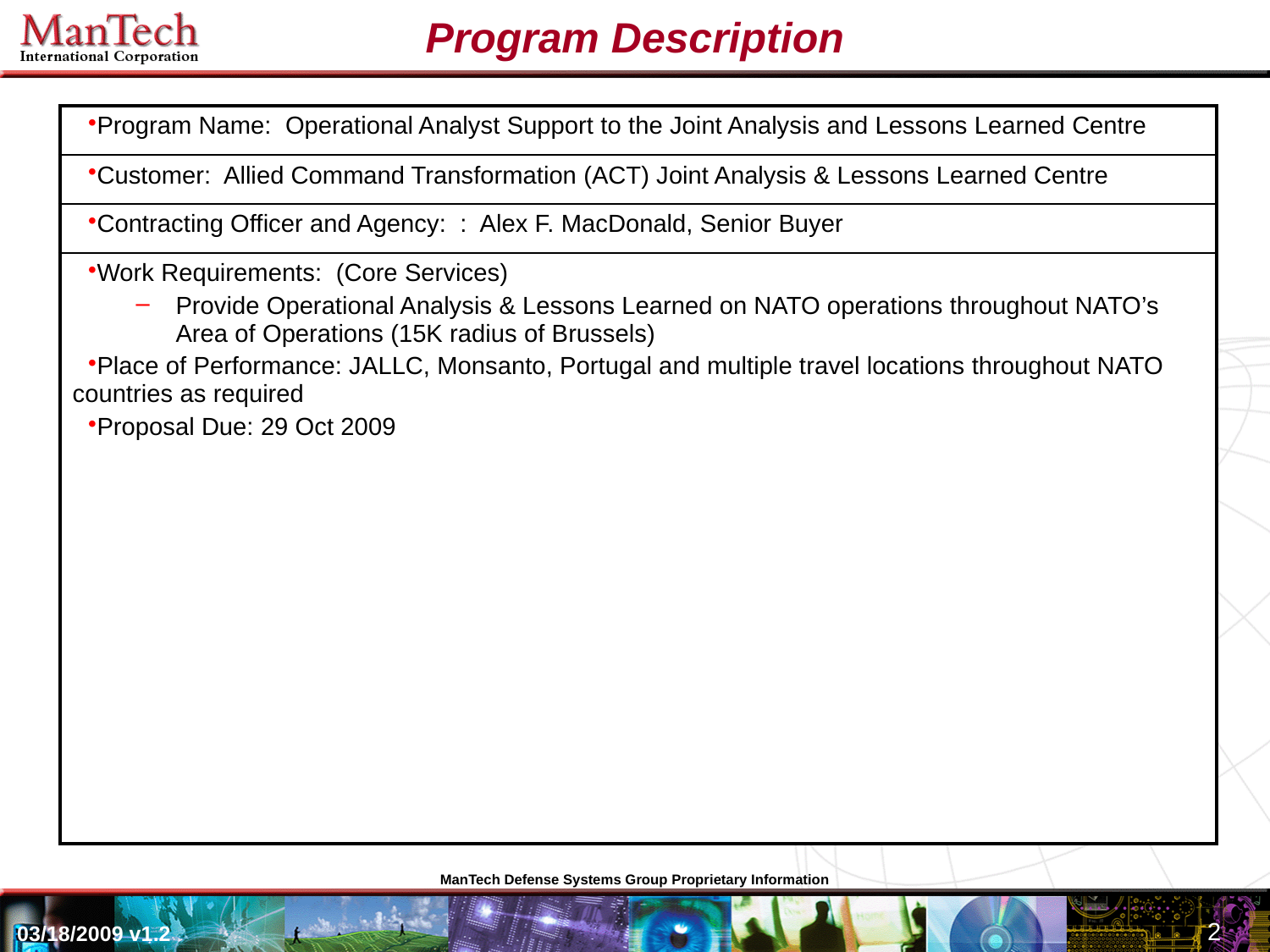

# Program Description
| Program Name: Operational Analyst Support to the Joint Analysis and Lessons Learned Centre |
| --- |
| Customer: Allied Command Transformation (ACT) Joint Analysis & Lessons Learned Centre |
| Contracting Officer and Agency: : Alex F. MacDonald, Senior Buyer |
| Work Requirements: (Core Services) Provide Operational Analysis & Lessons Learned on NATO operations throughout NATO’s Area of Operations (15K radius of Brussels) Place of Performance: JALLC, Monsanto, Portugal and multiple travel locations throughout NATO countries as required Proposal Due: 29 Oct 2009 |